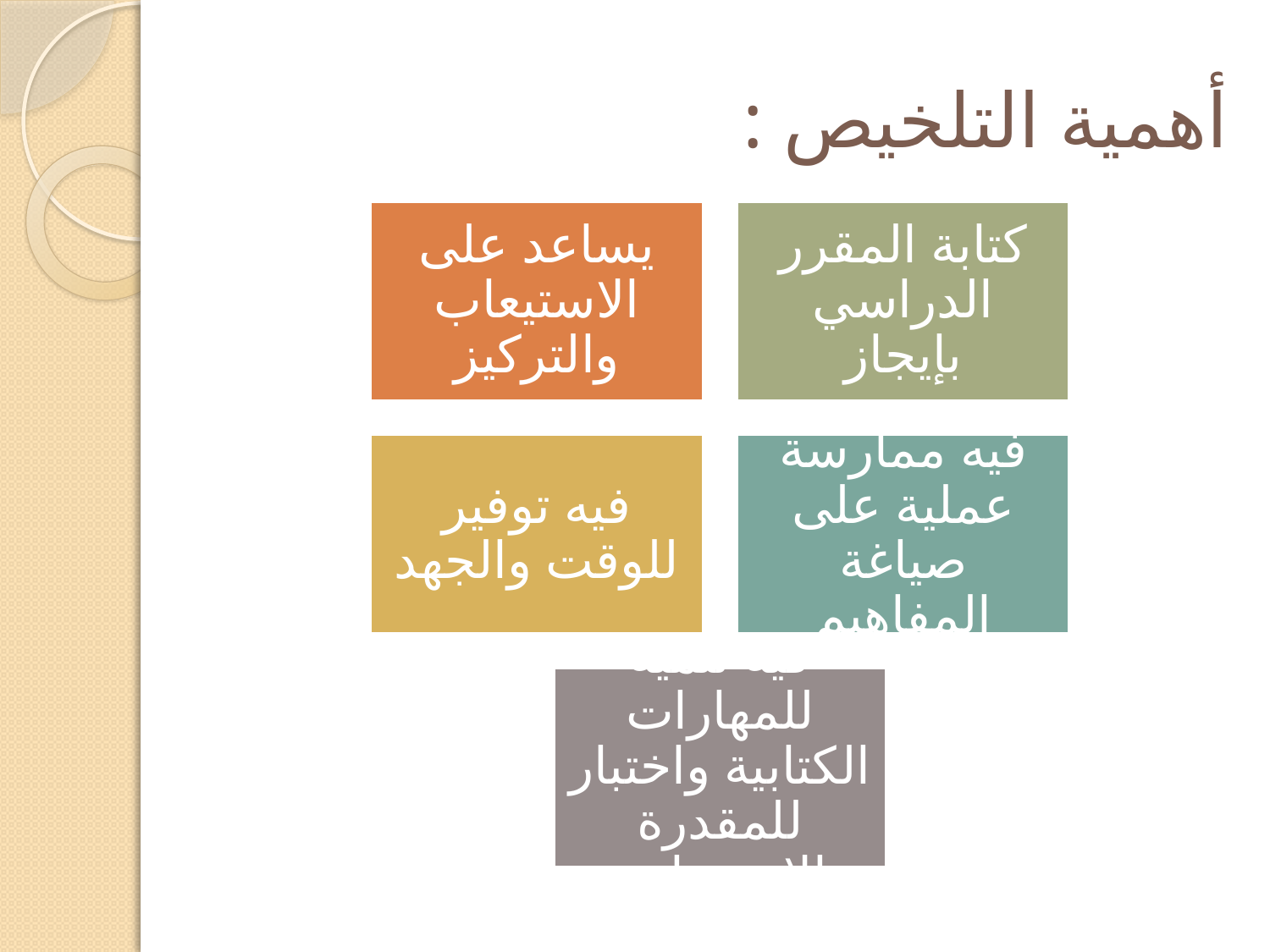

# أهمية التلخيص :
يساعد على الاستيعاب والتركيز
كتابة المقرر الدراسي بإيجاز
فيه توفير للوقت والجهد
فيه ممارسة عملية على صياغة المفاهيم
فيه تنمية للمهارات الكتابية واختبار للمقدرة الاستيعابية